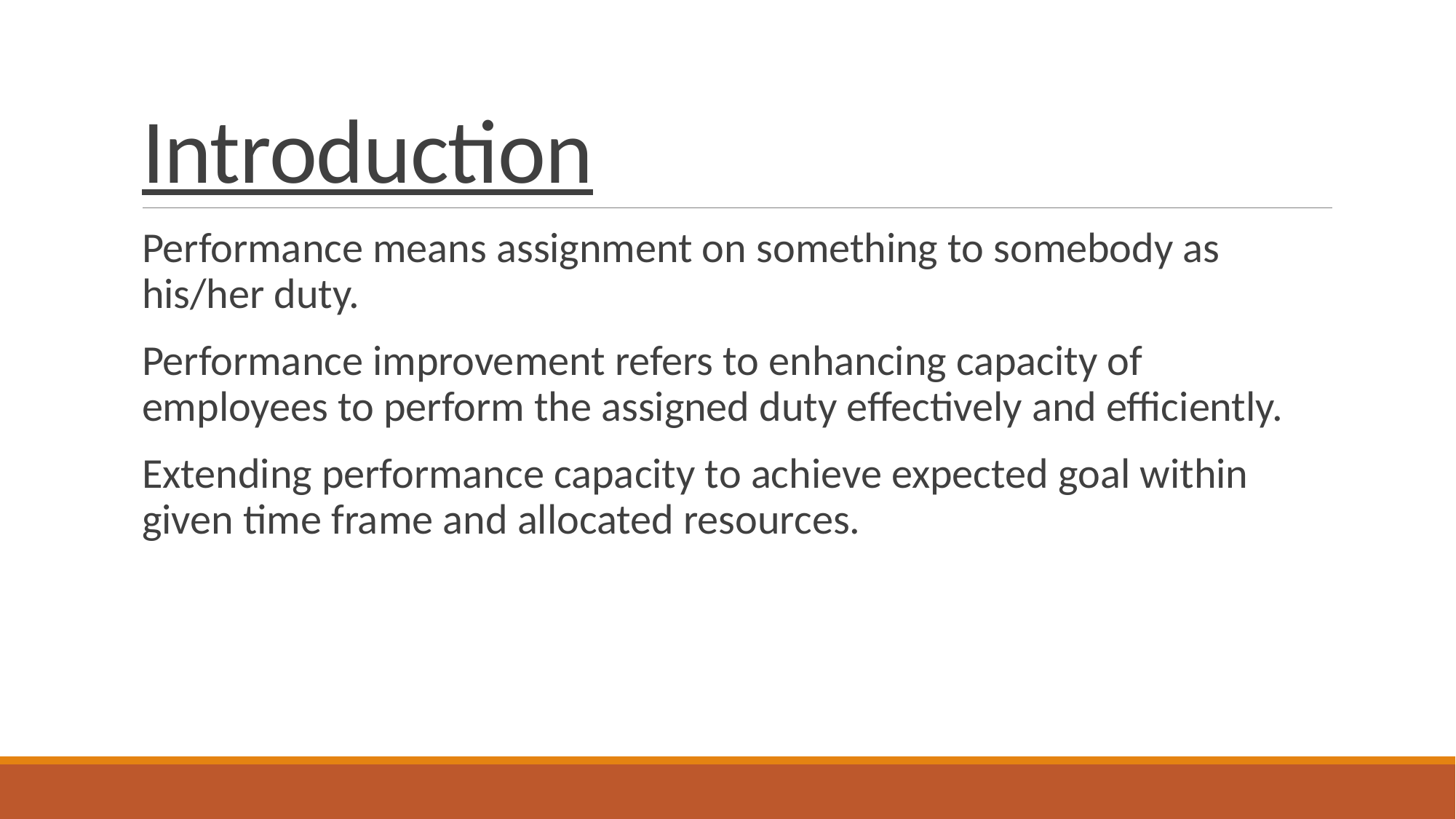

# Introduction
Performance means assignment on something to somebody as his/her duty.
Performance improvement refers to enhancing capacity of employees to perform the assigned duty effectively and efficiently.
Extending performance capacity to achieve expected goal within given time frame and allocated resources.